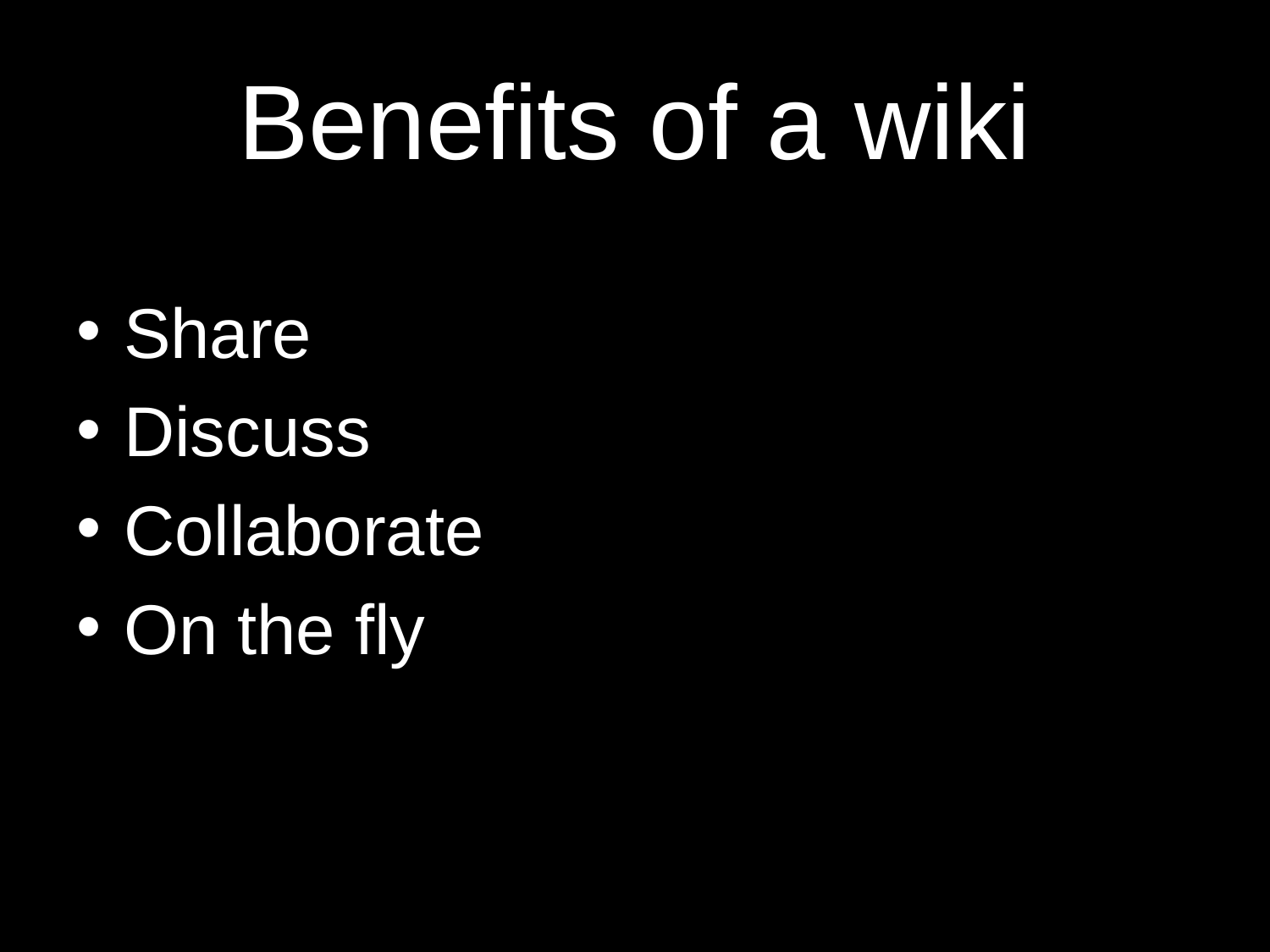

# Benefits of a wiki
Share
Discuss
Collaborate
On the fly